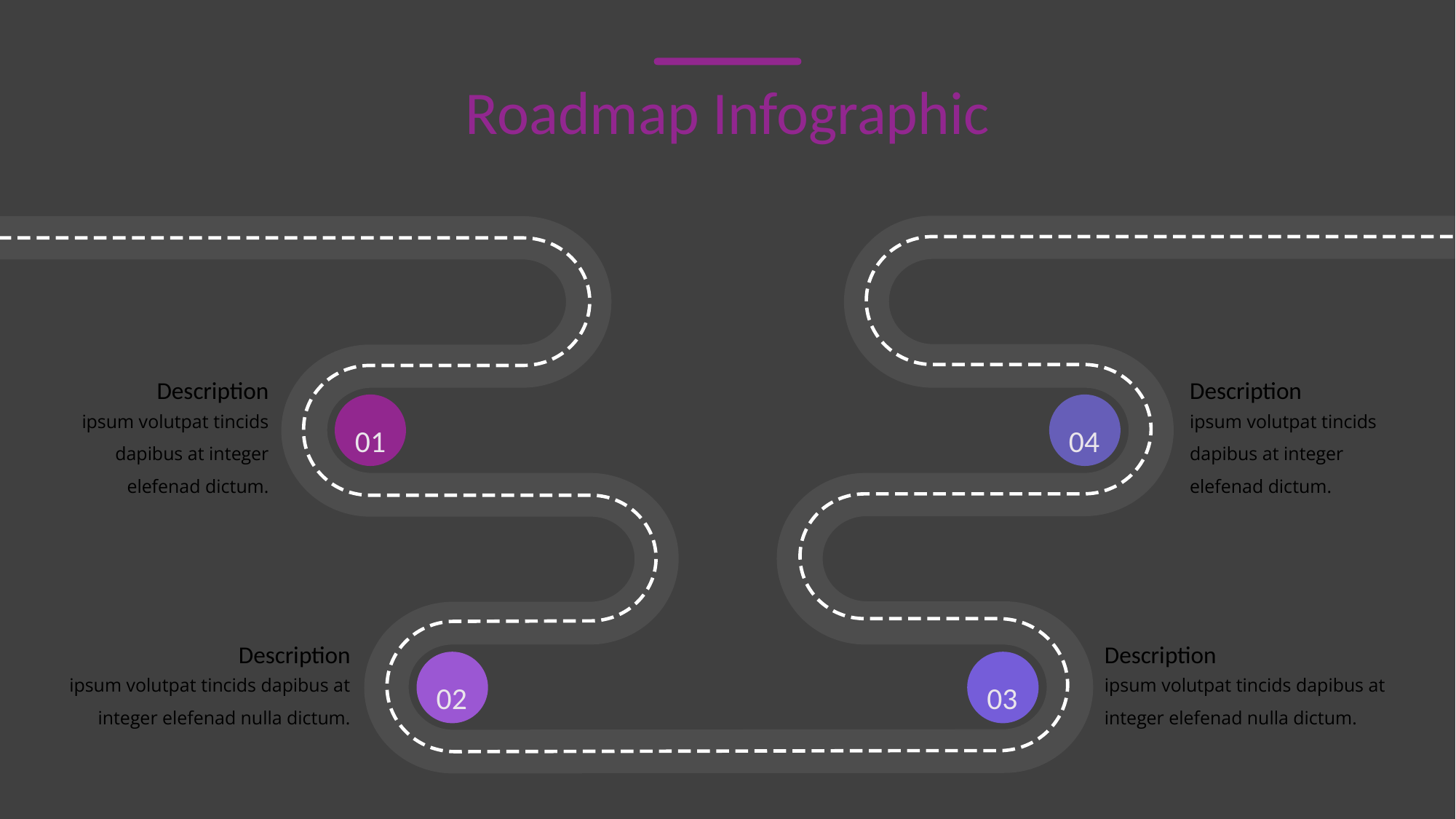

# Roadmap Infographic

Description
Description

ipsum volutpat tincids dapibus at integer elefenad dictum.
ipsum volutpat tincids dapibus at integer elefenad dictum.
01
04
Description
Description

02
03
ipsum volutpat tincids dapibus at integer elefenad nulla dictum.
ipsum volutpat tincids dapibus at integer elefenad nulla dictum.